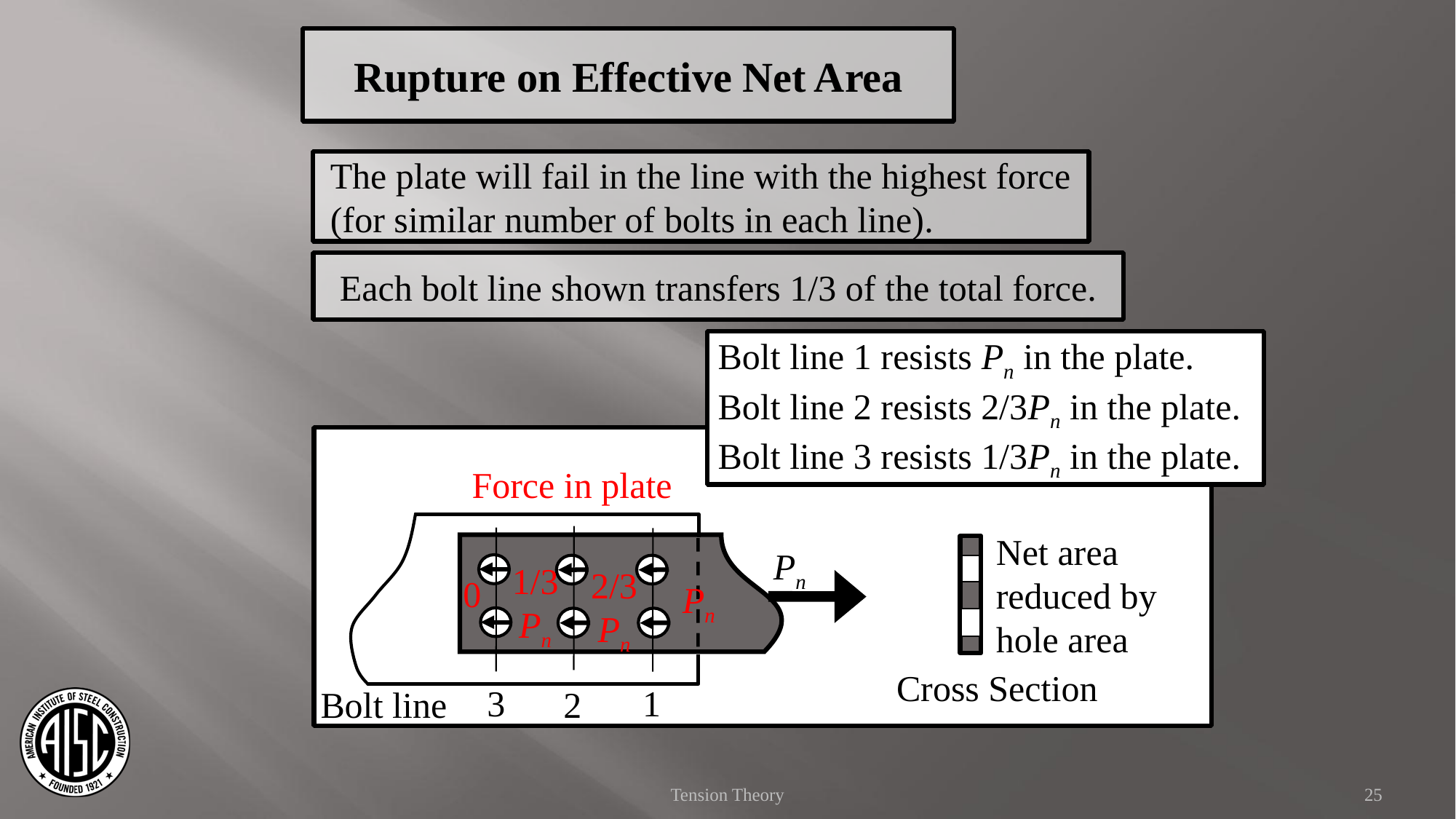

Rupture on Effective Net Area
The plate will fail in the line with the highest force (for similar number of bolts in each line).
Each bolt line shown transfers 1/3 of the total force.
Bolt line 1 resists Pn in the plate.
Bolt line 2 resists 2/3Pn in the plate.
Bolt line 3 resists 1/3Pn in the plate.

Force in plate

Net area reduced by hole area

Pn
1/3
Pn

2/3
Pn
0
Pn

Cross Section
3
1
Bolt line
2
Tension Theory
25